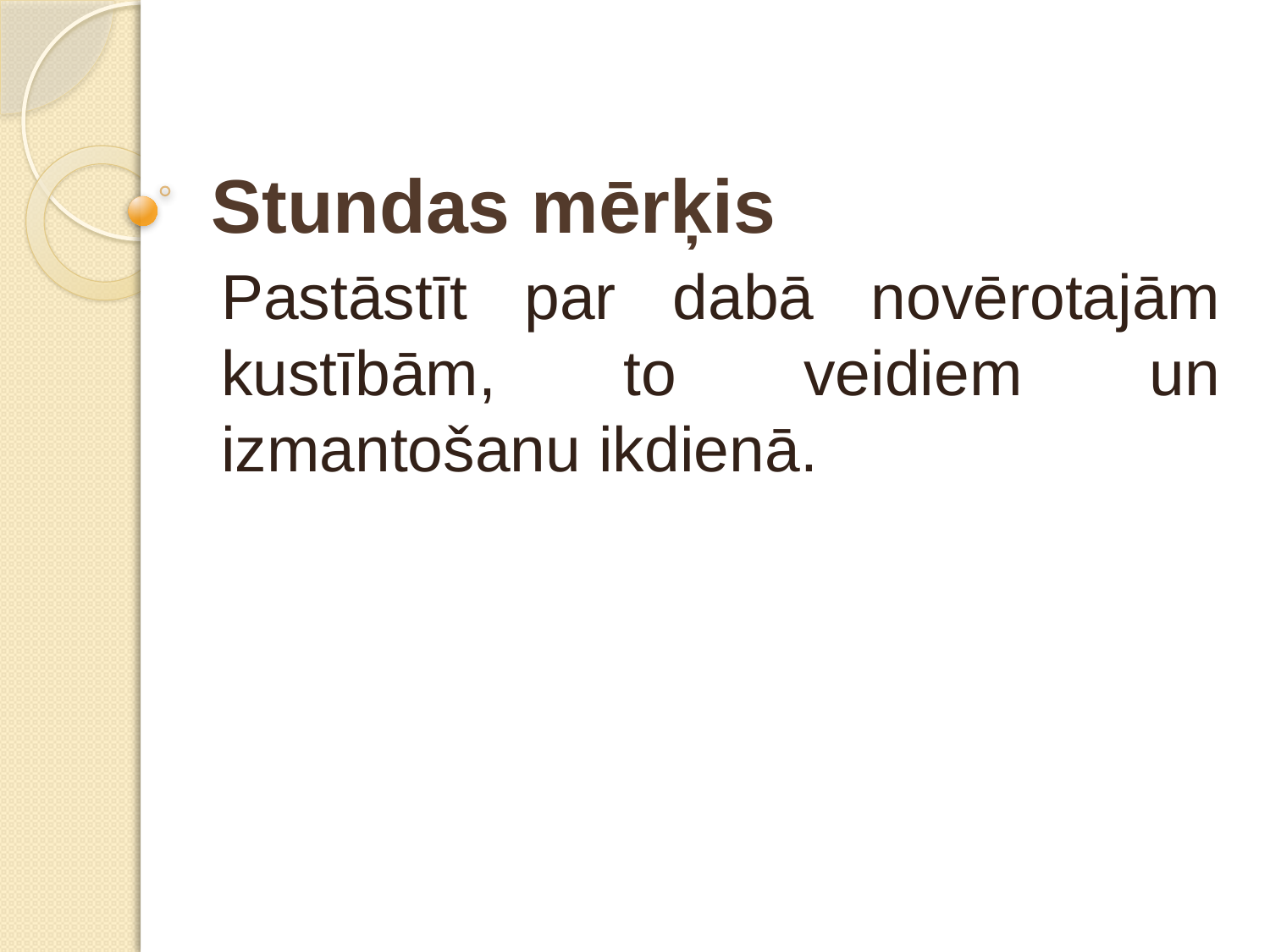

# Stundas mērķis
Pastāstīt par dabā novērotajām kustībām, to veidiem un izmantošanu ikdienā.